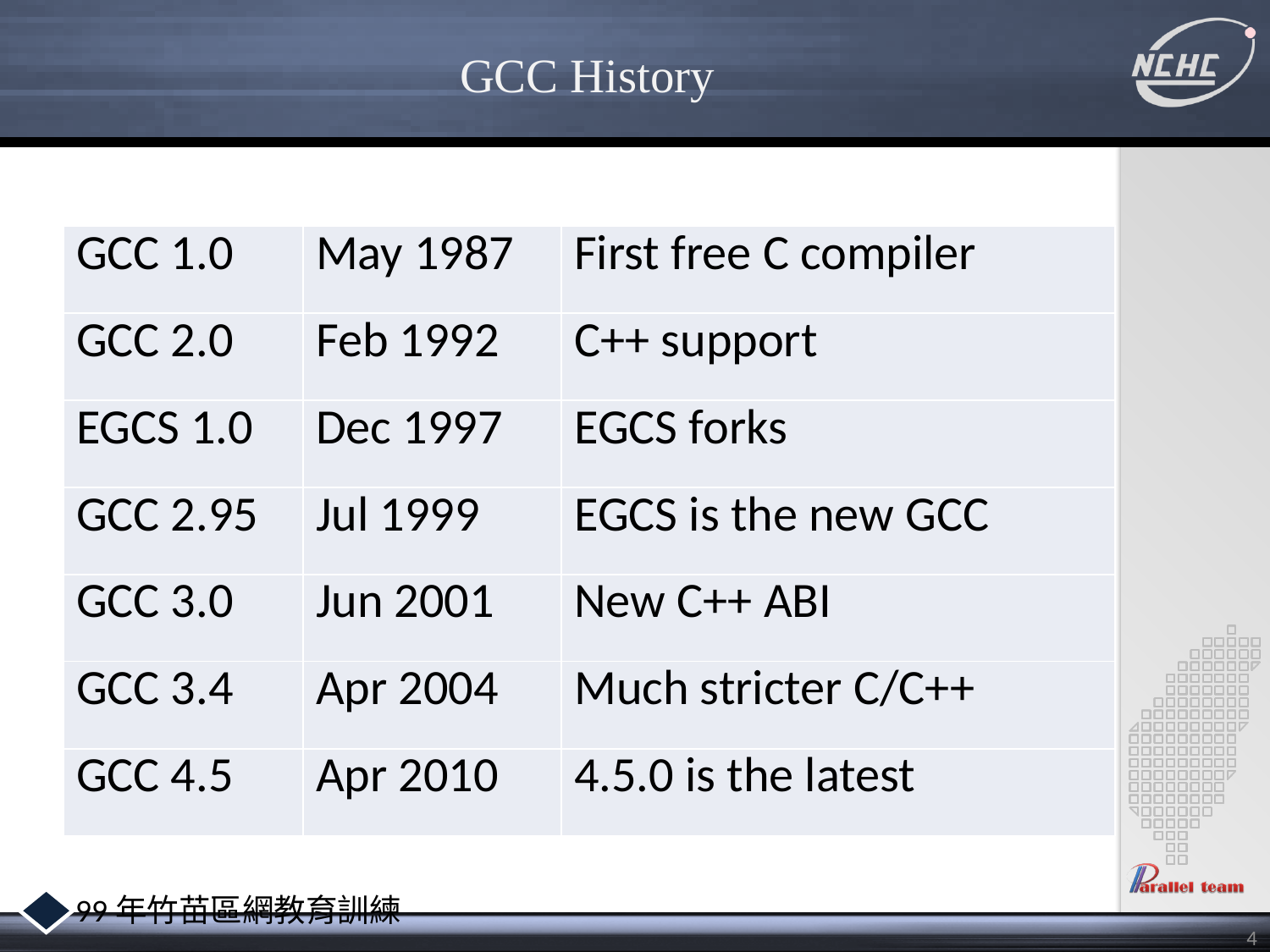

# GCC History

| GCC 1.0 | May 1987 | First free C compiler |
| --- | --- | --- |
| GCC 2.0 | Feb 1992 | C++ support |
| EGCS 1.0 | Dec 1997 | EGCS forks |
| GCC 2.95 | Jul 1999 | EGCS is the new GCC |
| GCC 3.0 | Jun 2001 | New C++ ABI |
| GCC 3.4 | Apr 2004 | Much stricter C/C++ |
| GCC 4.5 | Apr 2010 | 4.5.0 is the latest |
4